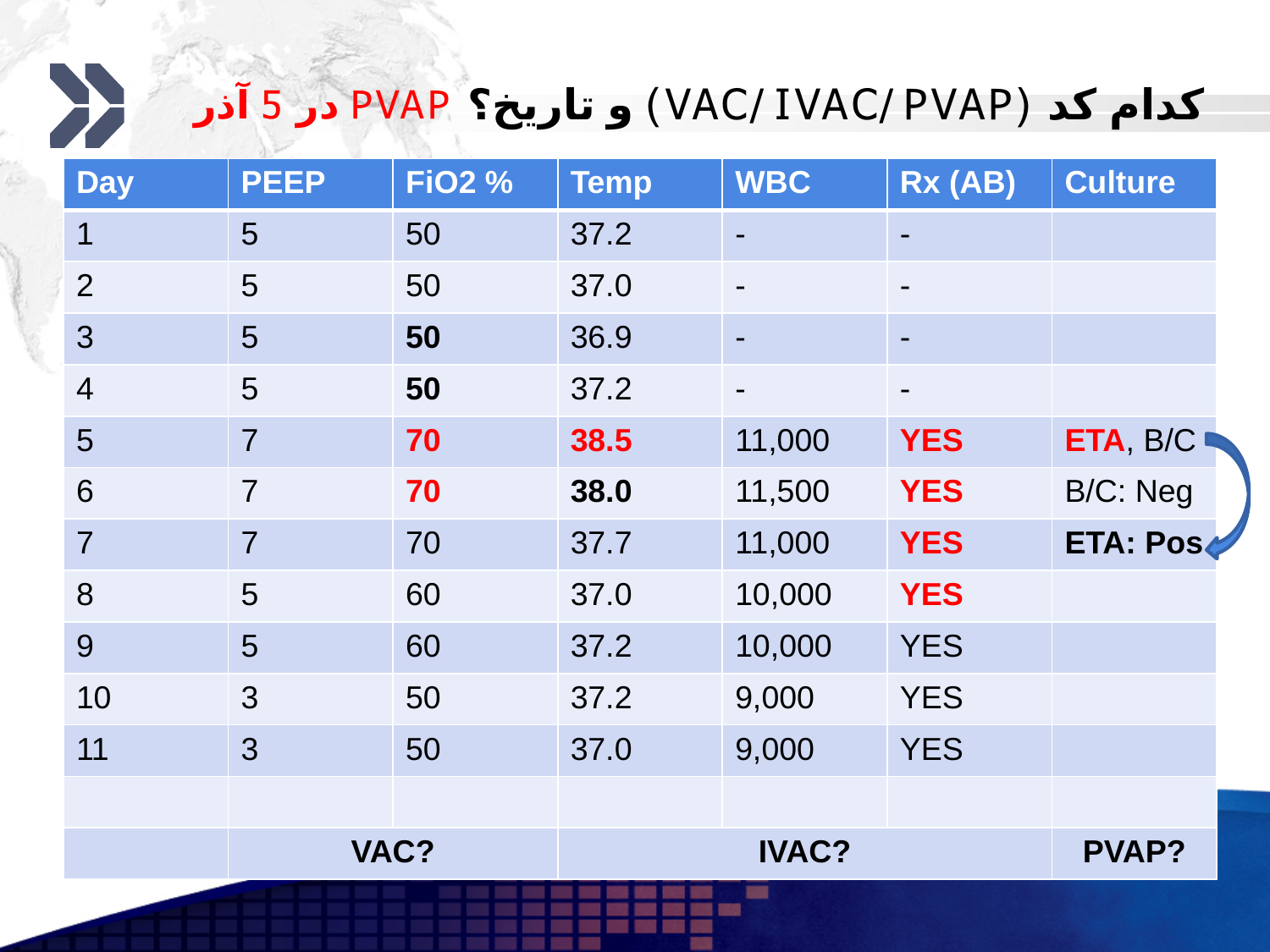

# کدام کد (VAC/IVAC/PVAP) و تاریخ؟
PVAP در 5 آذر
| Day | PEEP | FiO2 % | Temp | WBC | Rx (AB) | Culture |
| --- | --- | --- | --- | --- | --- | --- |
| 1 | 5 | 50 | 37.2 | - | - |  |
| 2 | 5 | 50 | 37.0 | - | - |  |
| 3 | 5 | 50 | 36.9 | - | - |  |
| 4 | 5 | 50 | 37.2 | - | - |  |
| 5 | 7 | 70 | 38.5 | 11,000 | YES | ETA, B/C |
| 6 | 7 | 70 | 38.0 | 11,500 | YES | B/C: Neg |
| 7 | 7 | 70 | 37.7 | 11,000 | YES | ETA: Pos |
| 8 | 5 | 60 | 37.0 | 10,000 | YES |  |
| 9 | 5 | 60 | 37.2 | 10,000 | YES |  |
| 10 | 3 | 50 | 37.2 | 9,000 | YES |  |
| 11 | 3 | 50 | 37.0 | 9,000 | YES |  |
|  |  |  |  |  |  |  |
|  | VAC? |  | IVAC? |  |  | PVAP? |